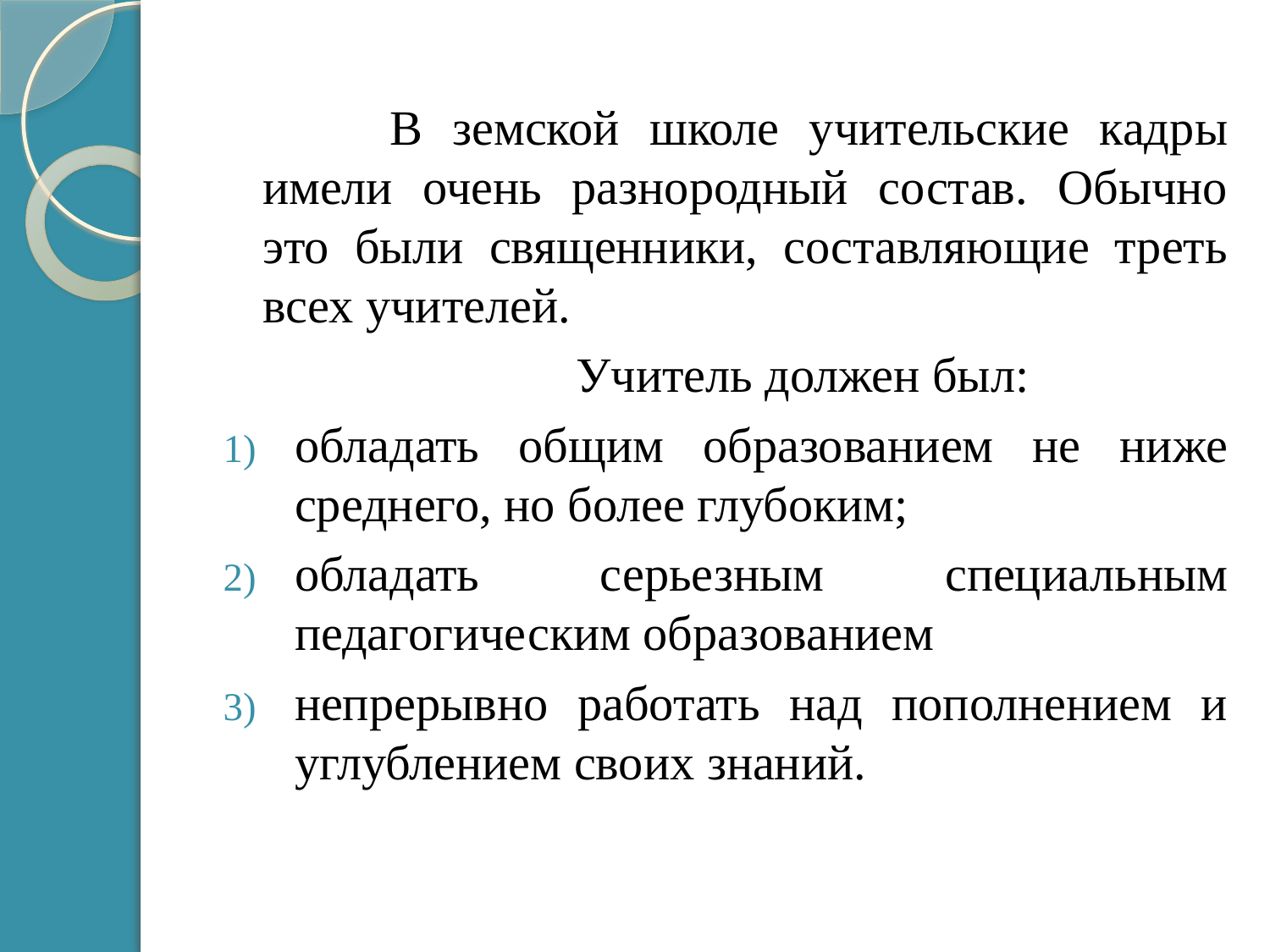

В земской школе учительские кадры имели очень разнородный состав. Обычно это были священники, составляющие треть всех учителей.
		Учитель должен был:
обладать общим образованием не ниже среднего, но более глубоким;
обладать серьезным специальным педагогическим образованием
непрерывно работать над пополнением и углублением своих знаний.